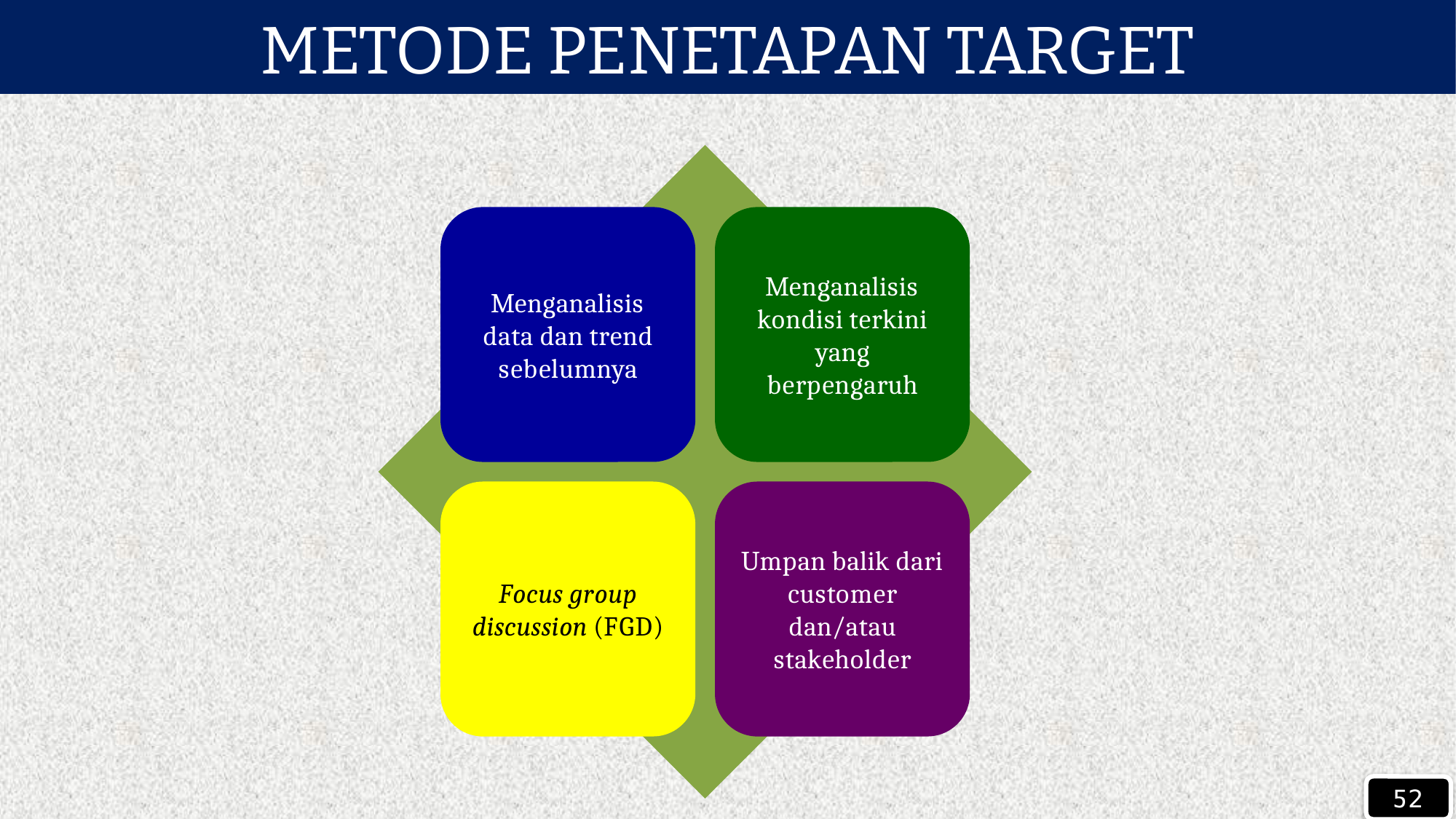

# METODE PENETAPAN TARGET
Menganalisis data dan trend sebelumnya
Menganalisis kondisi terkini yang berpengaruh
Focus group discussion (FGD)
Umpan balik dari customer dan/atau stakeholder
52